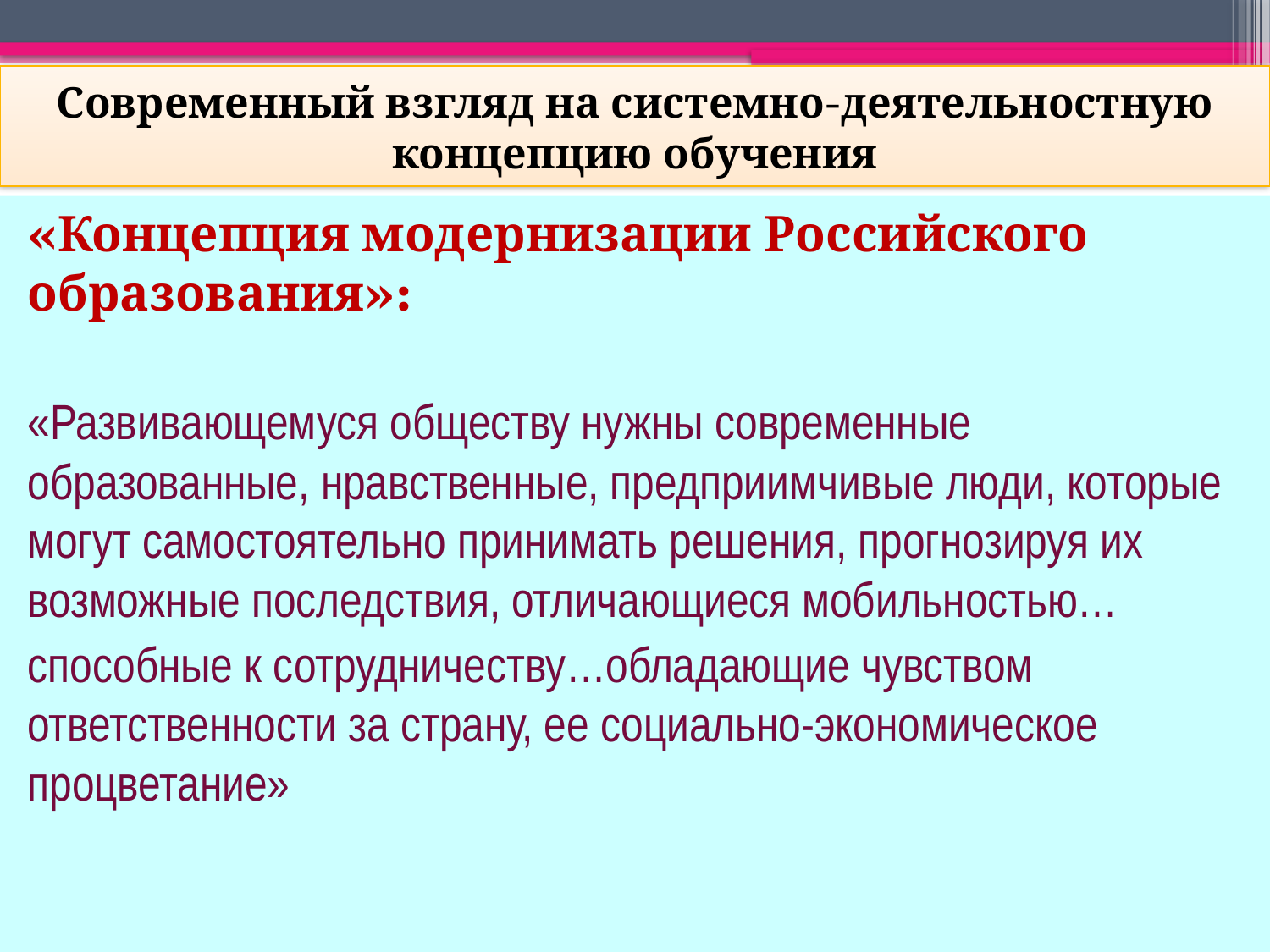

# Современный взгляд на системно-деятельностную концепцию обучения
«Концепция модернизации Российского образования»:

«Развивающемуся обществу нужны современные образованные, нравственные, предприимчивые люди, которые могут самостоятельно принимать решения, прогнозируя их возможные последствия, отличающиеся мобильностью…
способные к сотрудничеству…обладающие чувством ответственности за страну, ее социально-экономическое процветание»